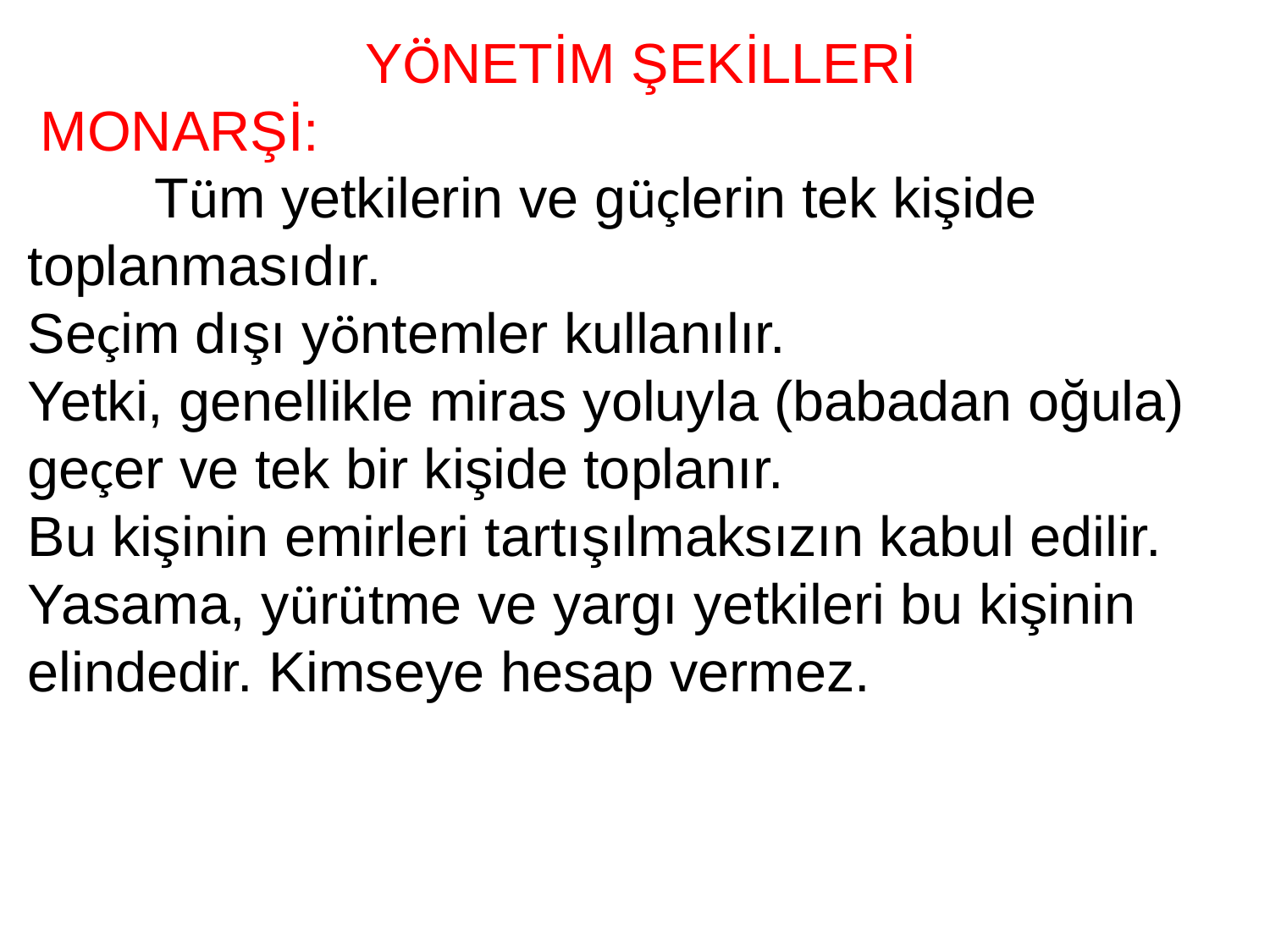

YÖNETİM ŞEKİLLERİ
 MONARŞİ:
	Tüm yetkilerin ve güçlerin tek kişide toplanmasıdır.
Seçim dışı yöntemler kullanılır.
Yetki, genellikle miras yoluyla (babadan oğula) geçer ve tek bir kişide toplanır.
Bu kişinin emirleri tartışılmaksızın kabul edilir.
Yasama, yürütme ve yargı yetkileri bu kişinin elindedir. Kimseye hesap vermez.